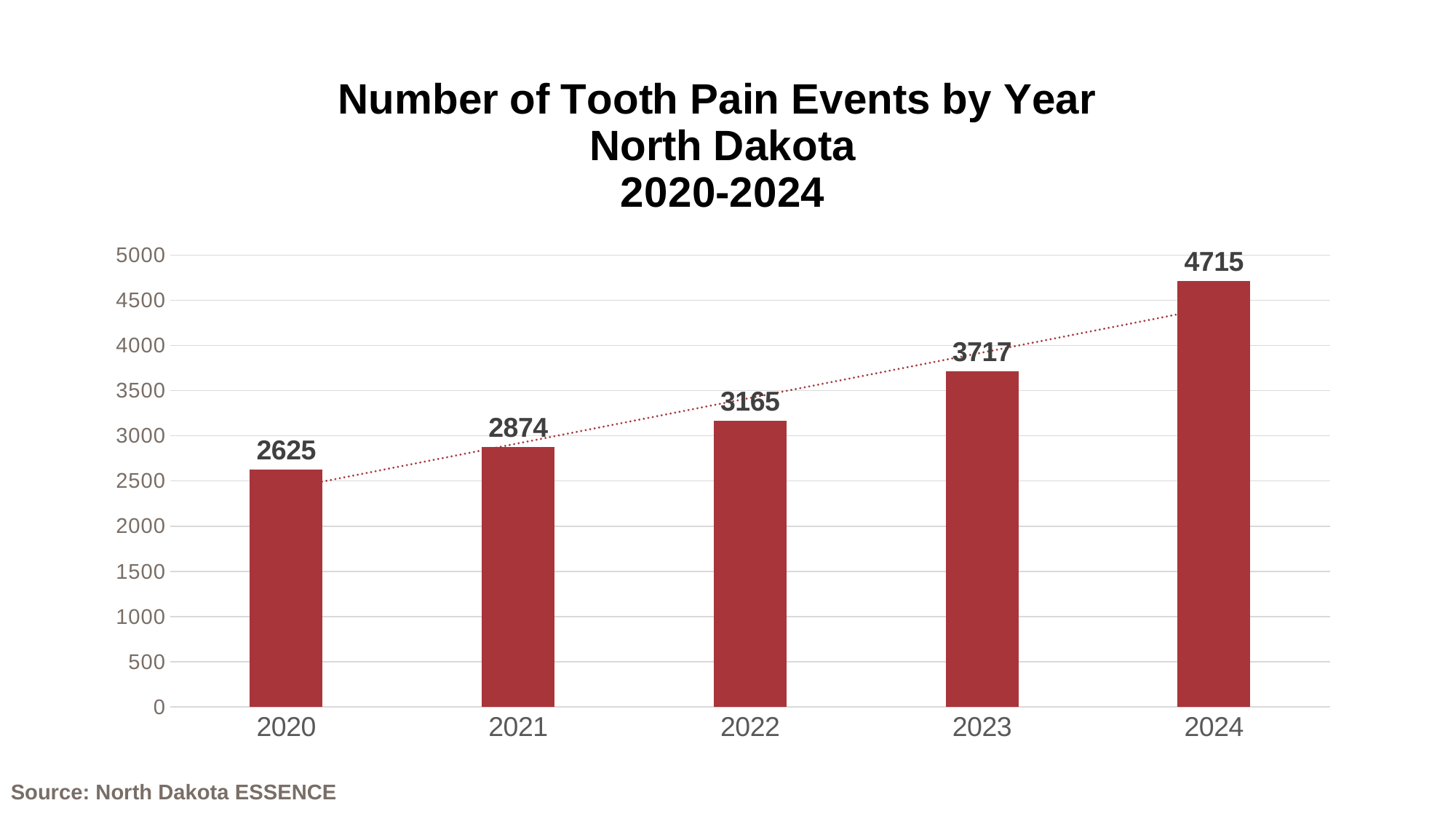

### Chart: Number of Tooth Pain Events by Year
North Dakota
2020-2024

| Category | Frequency |
|---|---|
| 2020 | 2625.0 |
| 2021 | 2874.0 |
| 2022 | 3165.0 |
| 2023 | 3717.0 |
| 2024 | 4715.0 |
Source: North Dakota ESSENCE